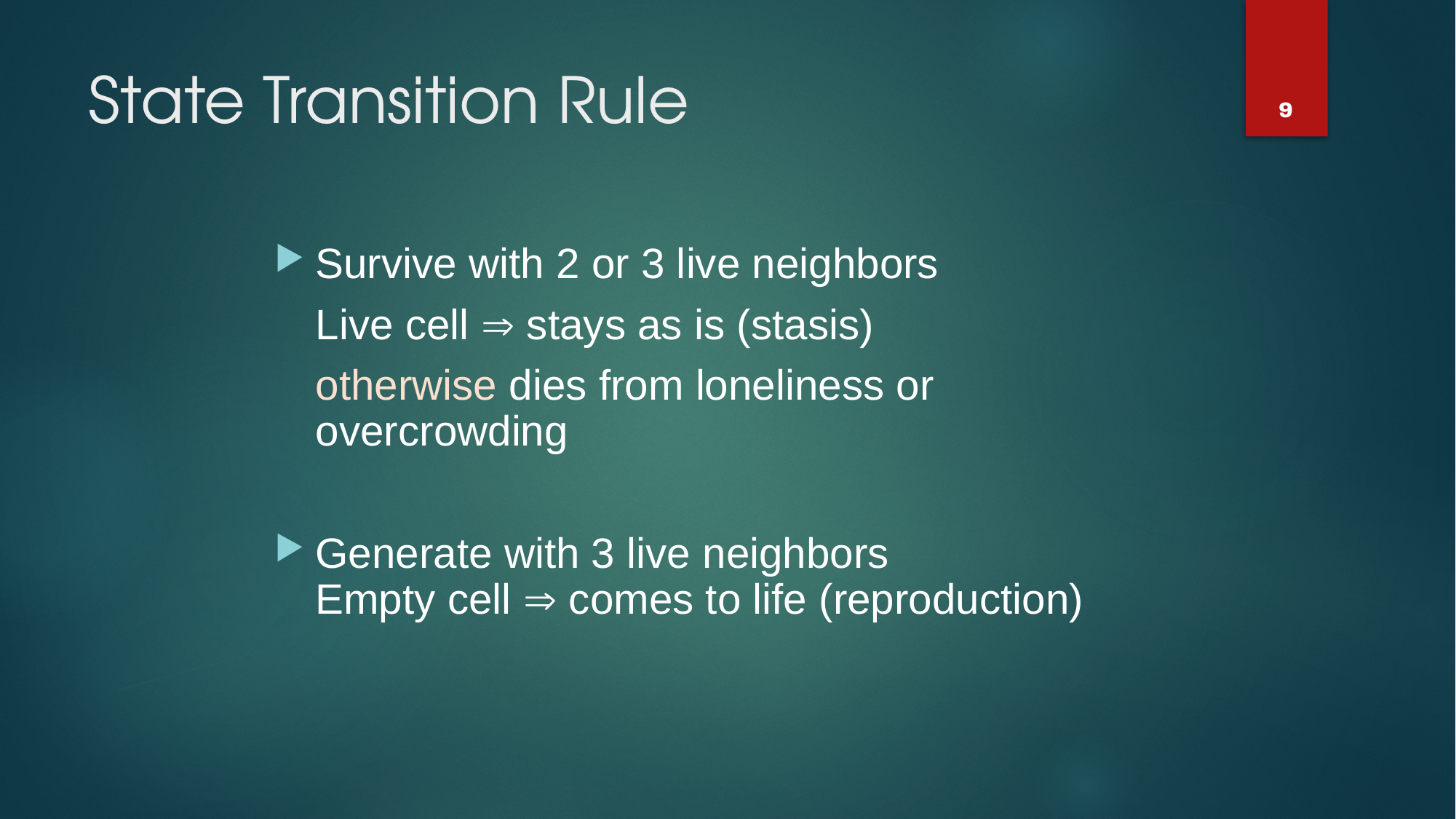

9
# State Transition Rule
Survive with 2 or 3 live neighbors
	Live cell ⇒ stays as is (stasis)
	otherwise dies from loneliness or overcrowding

Generate with 3 live neighbors
Empty cell ⇒ comes to life (reproduction)